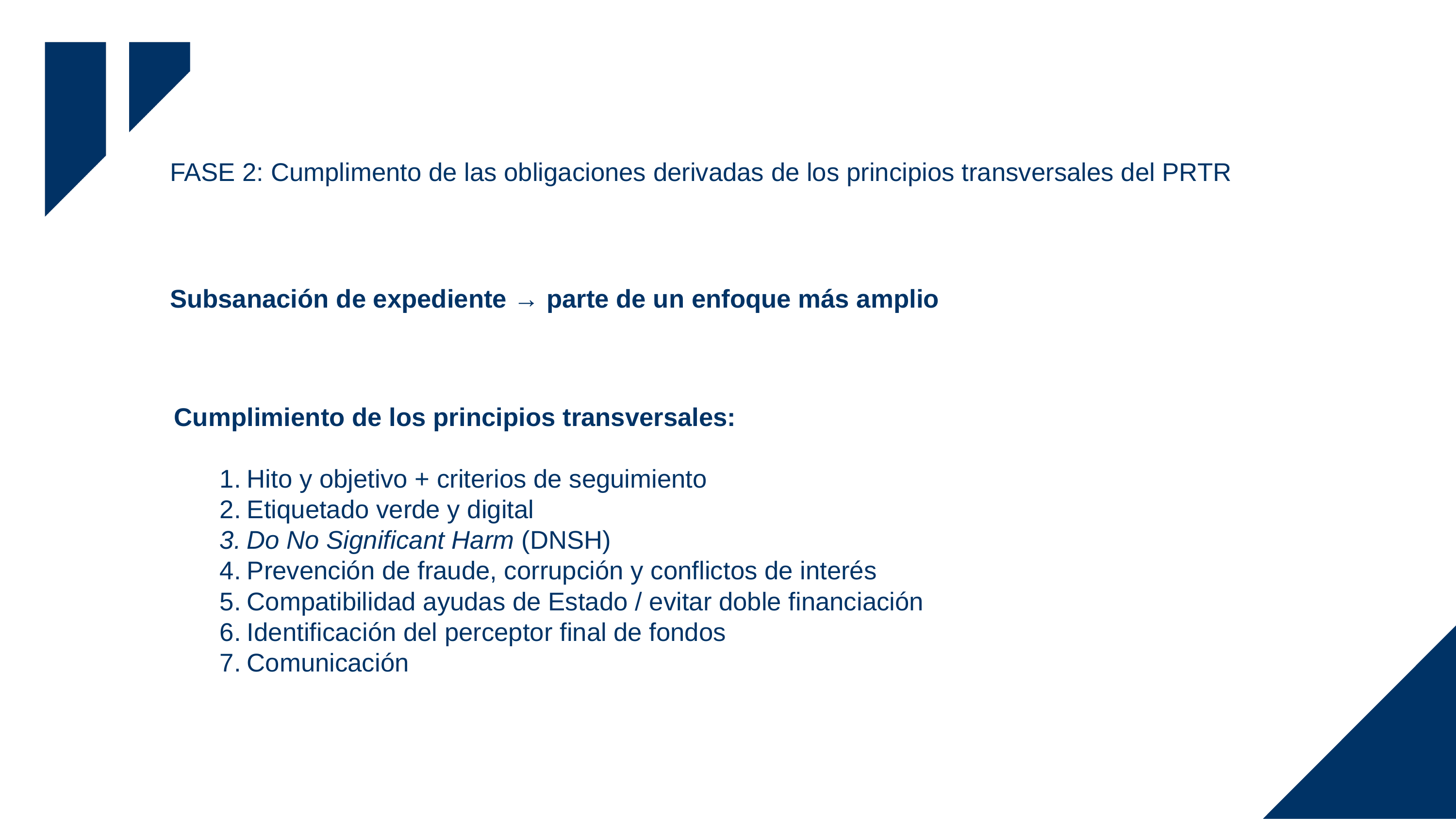

FASE 2: Cumplimento de las obligaciones derivadas de los principios transversales del PRTR

Subsanación de expediente → parte de un enfoque más amplio

Cumplimiento de los principios transversales:

Hito y objetivo + criterios de seguimiento
Etiquetado verde y digital
Do No Significant Harm (DNSH)
Prevención de fraude, corrupción y conflictos de interés
Compatibilidad ayudas de Estado / evitar doble financiación
Identificación del perceptor final de fondos
Comunicación